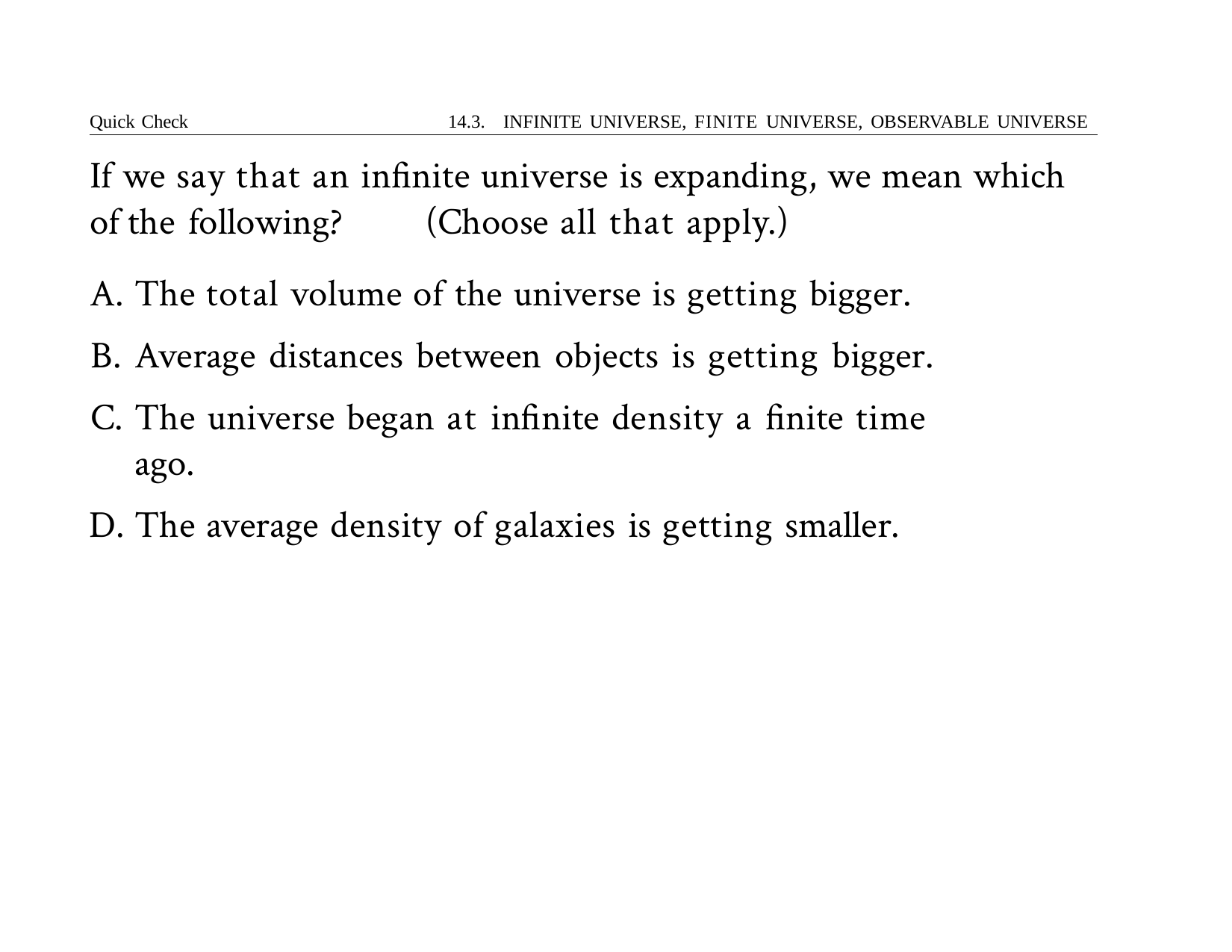

Quick Check	14.3.  INFINITE UNIVERSE, FINITE UNIVERSE, OBSERVABLE UNIVERSE

# If we say that an infinite universe is expanding, we mean which of the following?	(Choose all that apply.)
The total volume of the universe is getting bigger.
Average distances between objects is getting bigger.
The universe began at infinite density a finite time ago.
The average density of galaxies is getting smaller.